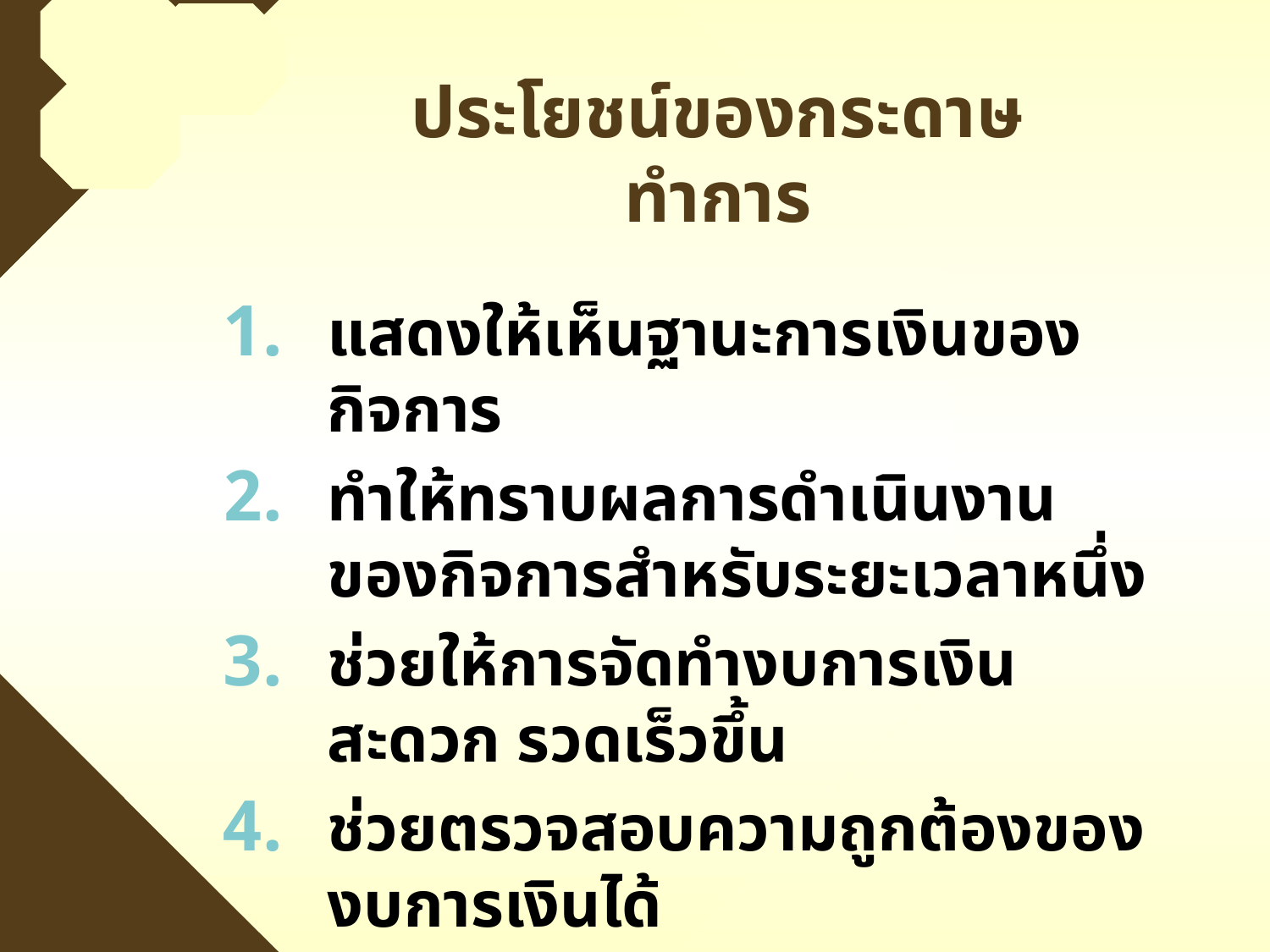

# ประโยชน์ของกระดาษทำการ
แสดงให้เห็นฐานะการเงินของกิจการ
ทำให้ทราบผลการดำเนินงานของกิจการสำหรับระยะเวลาหนึ่ง
ช่วยให้การจัดทำงบการเงินสะดวก รวดเร็วขึ้น
ช่วยตรวจสอบความถูกต้องของงบการเงินได้